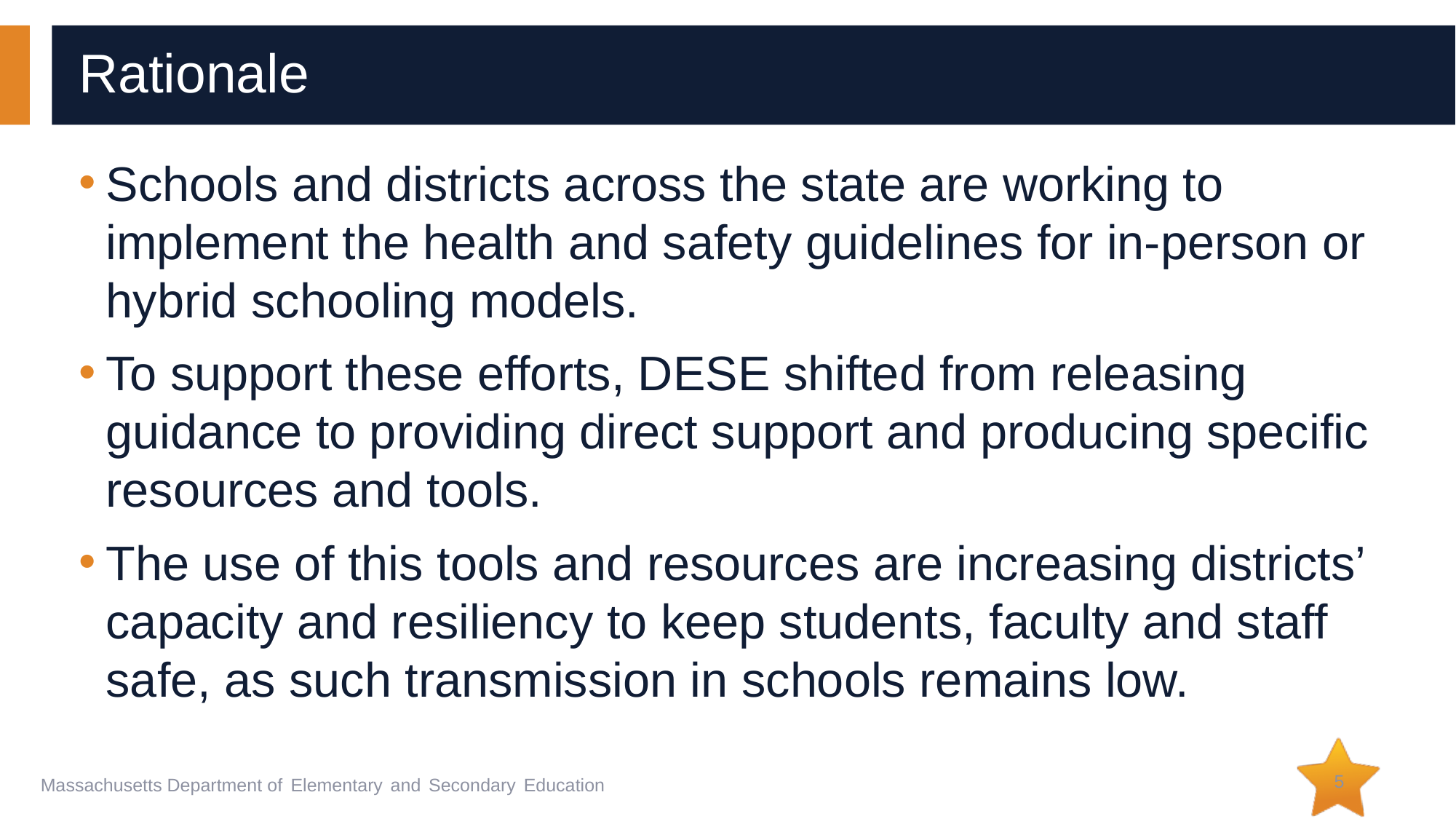

# Rationale
Schools and districts across the state are working to implement the health and safety guidelines for in-person or hybrid schooling models.
To support these efforts, DESE shifted from releasing guidance to providing direct support and producing specific resources and tools.
The use of this tools and resources are increasing districts’ capacity and resiliency to keep students, faculty and staff safe, as such transmission in schools remains low.
5